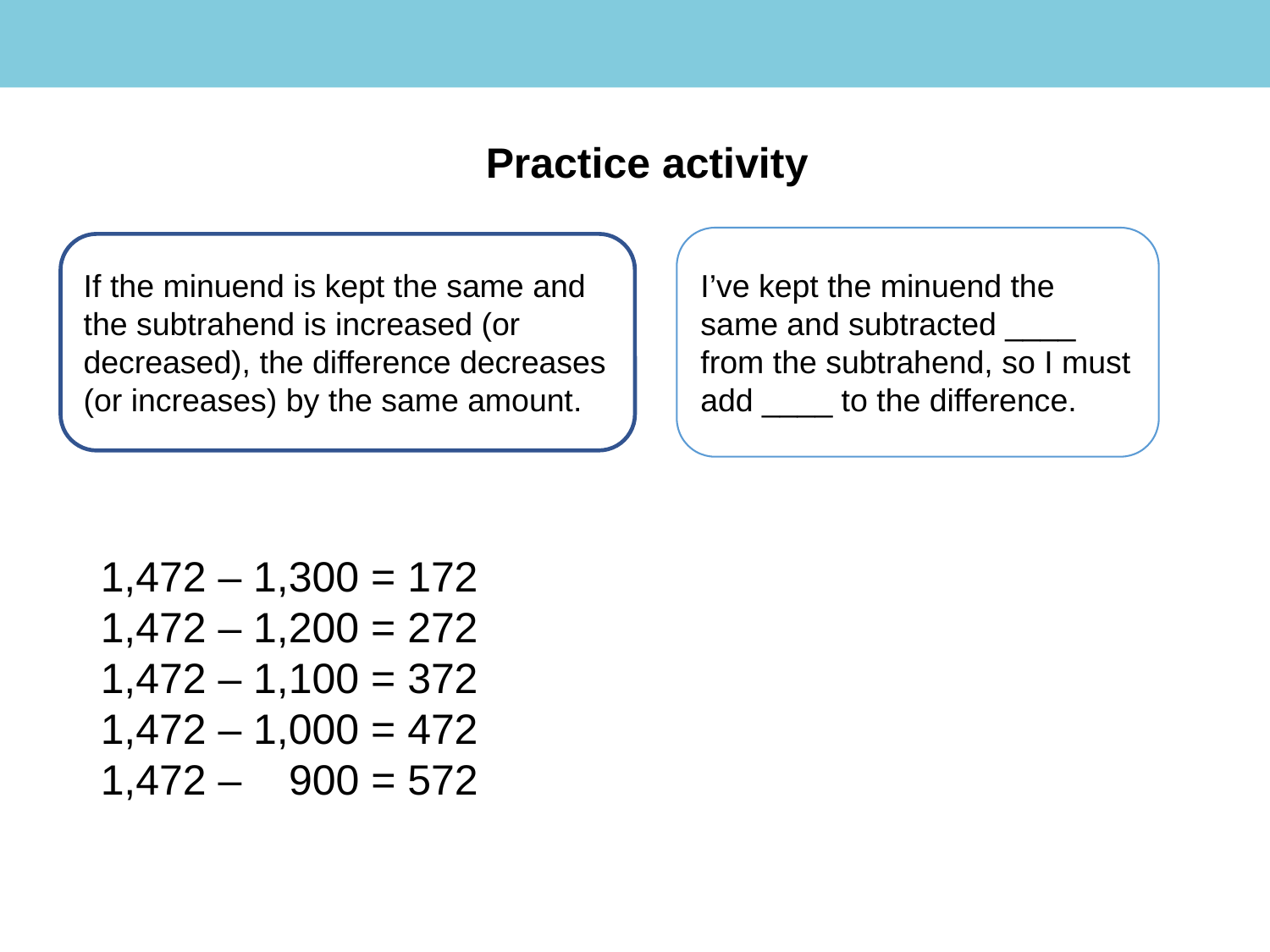

Practice activity
I’ve kept the minuend the same and subtracted ____ from the subtrahend, so I must add ____ to the difference.
If the minuend is kept the same and the subtrahend is increased (or decreased), the difference decreases (or increases) by the same amount.
1,472 – 1,300 = 172
1,472 – 1,200 = 272
1,472 – 1,100 = 372
1,472 – 1,000 = 472
1,472 –    900 = 572